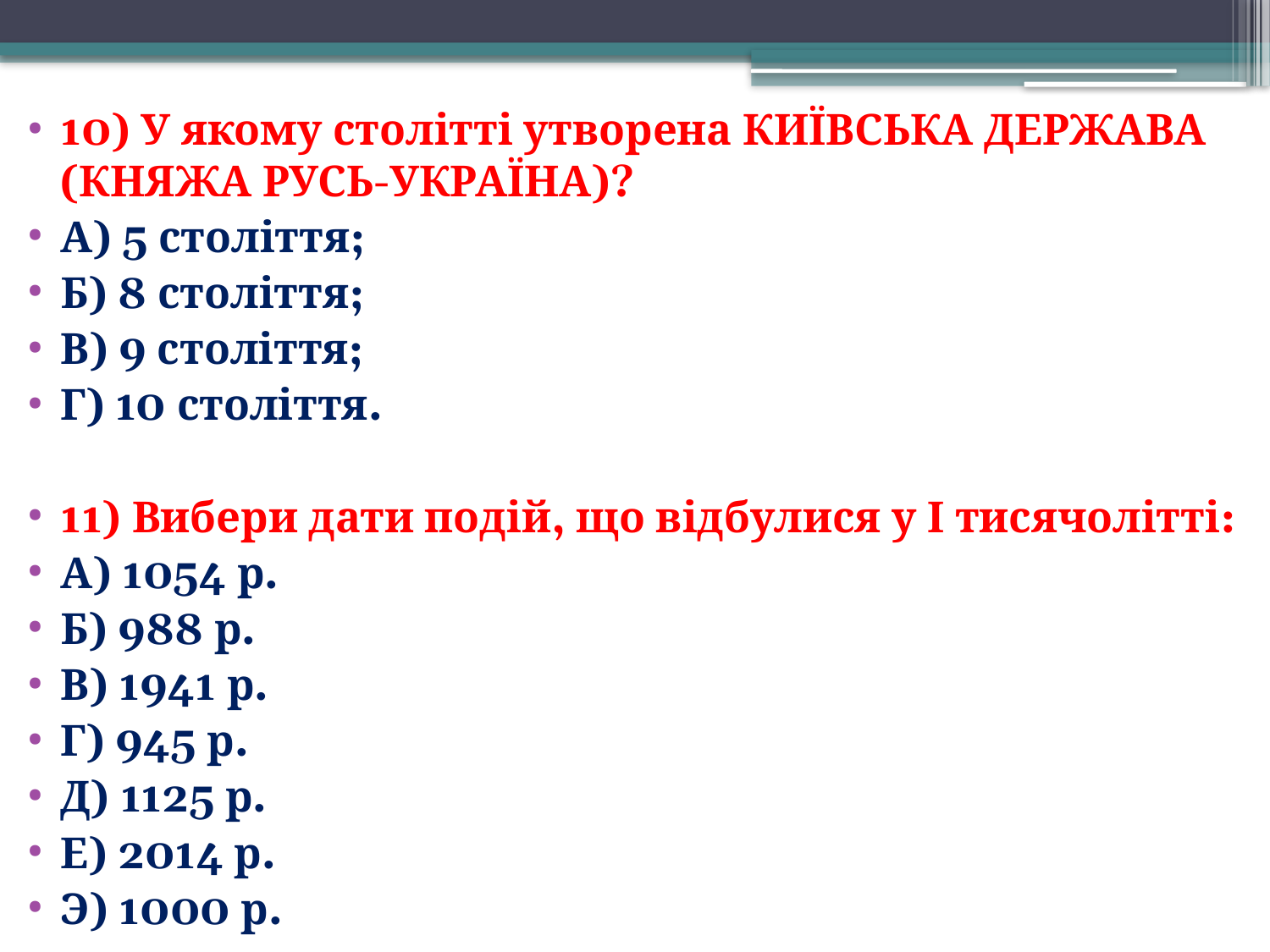

10) У якому столітті утворена КИЇВСЬКА ДЕРЖАВА (КНЯЖА РУСЬ-УКРАЇНА)?
А) 5 століття;
Б) 8 століття;
В) 9 століття;
Г) 10 століття.

11) Вибери дати подій, що відбулися у І тисячолітті:
А) 1054 р.
Б) 988 р.
В) 1941 р.
Г) 945 р.
Д) 1125 р.
Е) 2014 р.
Э) 1000 р.